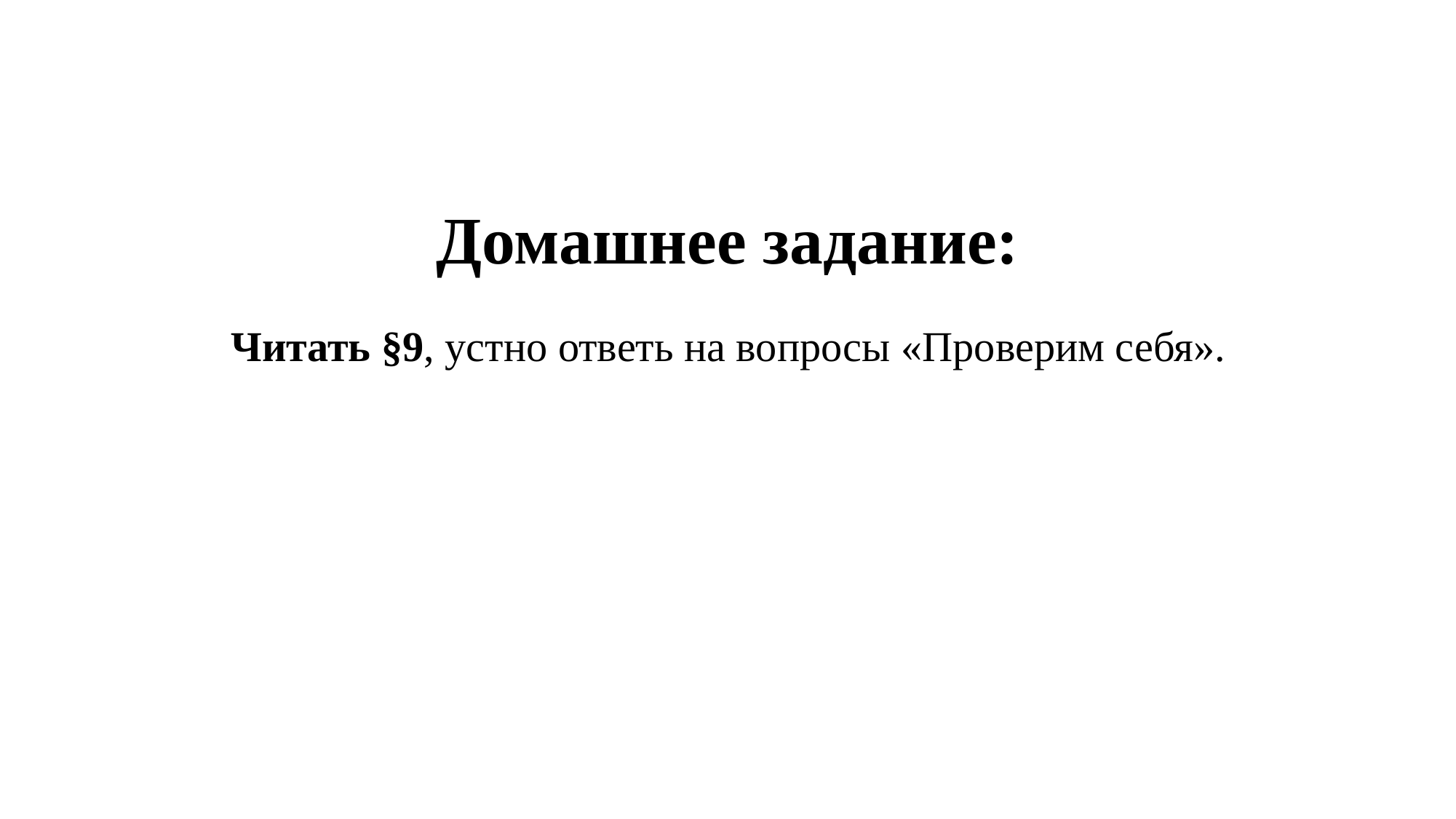

Домашнее задание:
Читать §9, устно ответь на вопросы «Проверим себя».